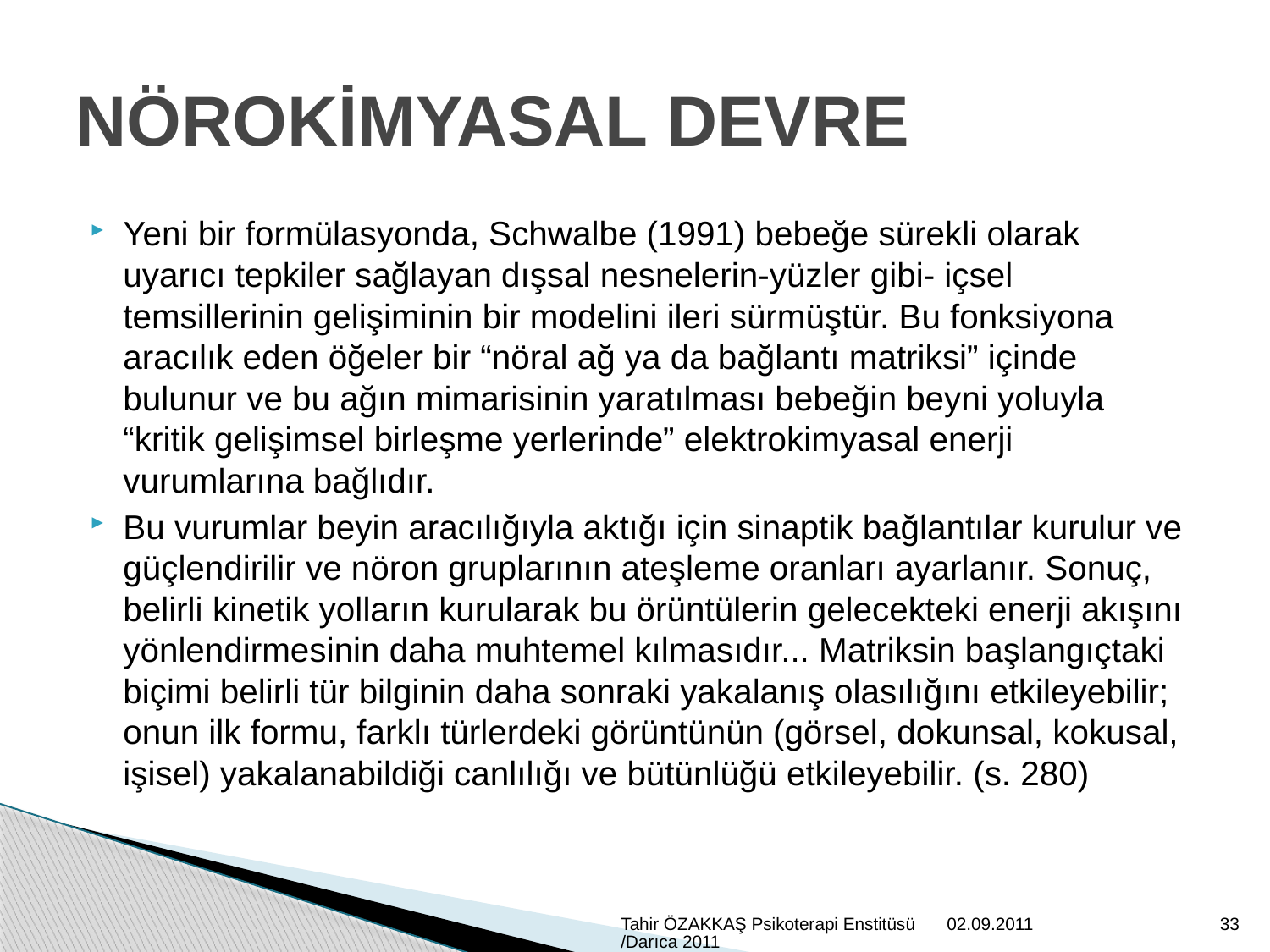

# NÖROKİMYASAL DEVRE
Yeni bir formülasyonda, Schwalbe (1991) bebeğe sürekli olarak uyarıcı tepkiler sağlayan dışsal nesnelerin-yüzler gibi- içsel temsillerinin gelişiminin bir modelini ileri sürmüştür. Bu fonksiyona aracılık eden öğeler bir “nöral ağ ya da bağlantı matriksi” içinde bulunur ve bu ağın mimarisinin yaratılması bebeğin beyni yoluyla “kritik gelişimsel birleşme yerlerinde” elektrokimyasal enerji vurumlarına bağlıdır.
Bu vurumlar beyin aracılığıyla aktığı için sinaptik bağlantılar kurulur ve güçlendirilir ve nöron gruplarının ateşleme oranları ayarlanır. Sonuç, belirli kinetik yolların kurularak bu örüntülerin gelecekteki enerji akışını yönlendirmesinin daha muhtemel kılmasıdır... Matriksin başlangıçtaki biçimi belirli tür bilginin daha sonraki yakalanış olasılığını etkileyebilir; onun ilk formu, farklı türlerdeki görüntünün (görsel, dokunsal, kokusal, işisel) yakalanabildiği canlılığı ve bütünlüğü etkileyebilir. (s. 280)

Tahir ÖZAKKAŞ Psikoterapi Enstitüsü /Darıca 2011
02.09.2011
33